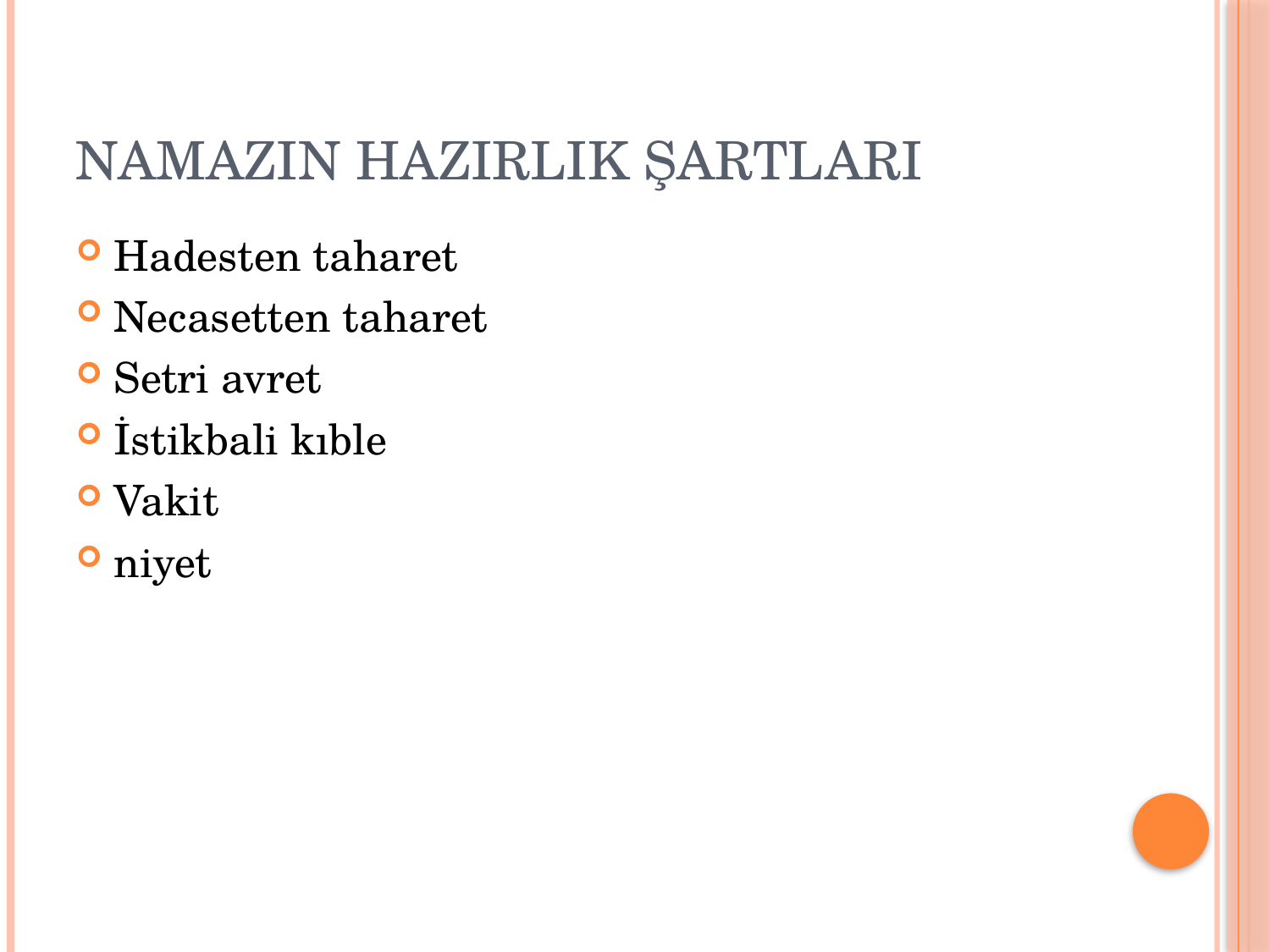

# Namazın hazırlık şartları
Hadesten taharet
Necasetten taharet
Setri avret
İstikbali kıble
Vakit
niyet